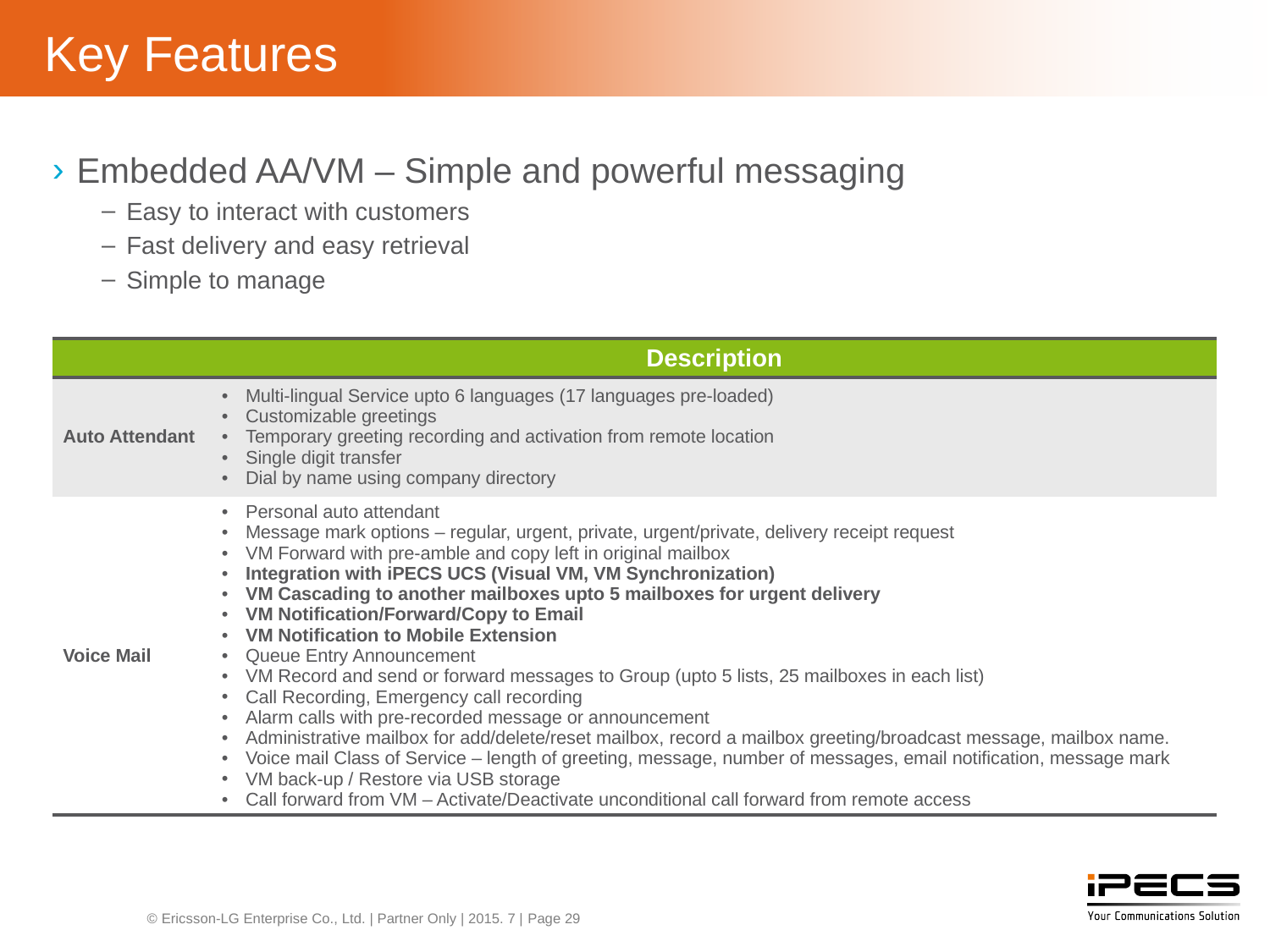

# Key Features
Embedded AA/VM – Simple and powerful messaging
Easy to interact with customers
Fast delivery and easy retrieval
Simple to manage
|  | Description |
| --- | --- |
| Auto Attendant | Multi-lingual Service upto 6 languages (17 languages pre-loaded) Customizable greetings Temporary greeting recording and activation from remote location Single digit transfer Dial by name using company directory |
| Voice Mail | Personal auto attendant Message mark options – regular, urgent, private, urgent/private, delivery receipt request VM Forward with pre-amble and copy left in original mailbox Integration with iPECS UCS (Visual VM, VM Synchronization) VM Cascading to another mailboxes upto 5 mailboxes for urgent delivery VM Notification/Forward/Copy to Email VM Notification to Mobile Extension Queue Entry Announcement VM Record and send or forward messages to Group (upto 5 lists, 25 mailboxes in each list) Call Recording, Emergency call recording Alarm calls with pre-recorded message or announcement Administrative mailbox for add/delete/reset mailbox, record a mailbox greeting/broadcast message, mailbox name. Voice mail Class of Service – length of greeting, message, number of messages, email notification, message mark VM back-up / Restore via USB storage Call forward from VM – Activate/Deactivate unconditional call forward from remote access |